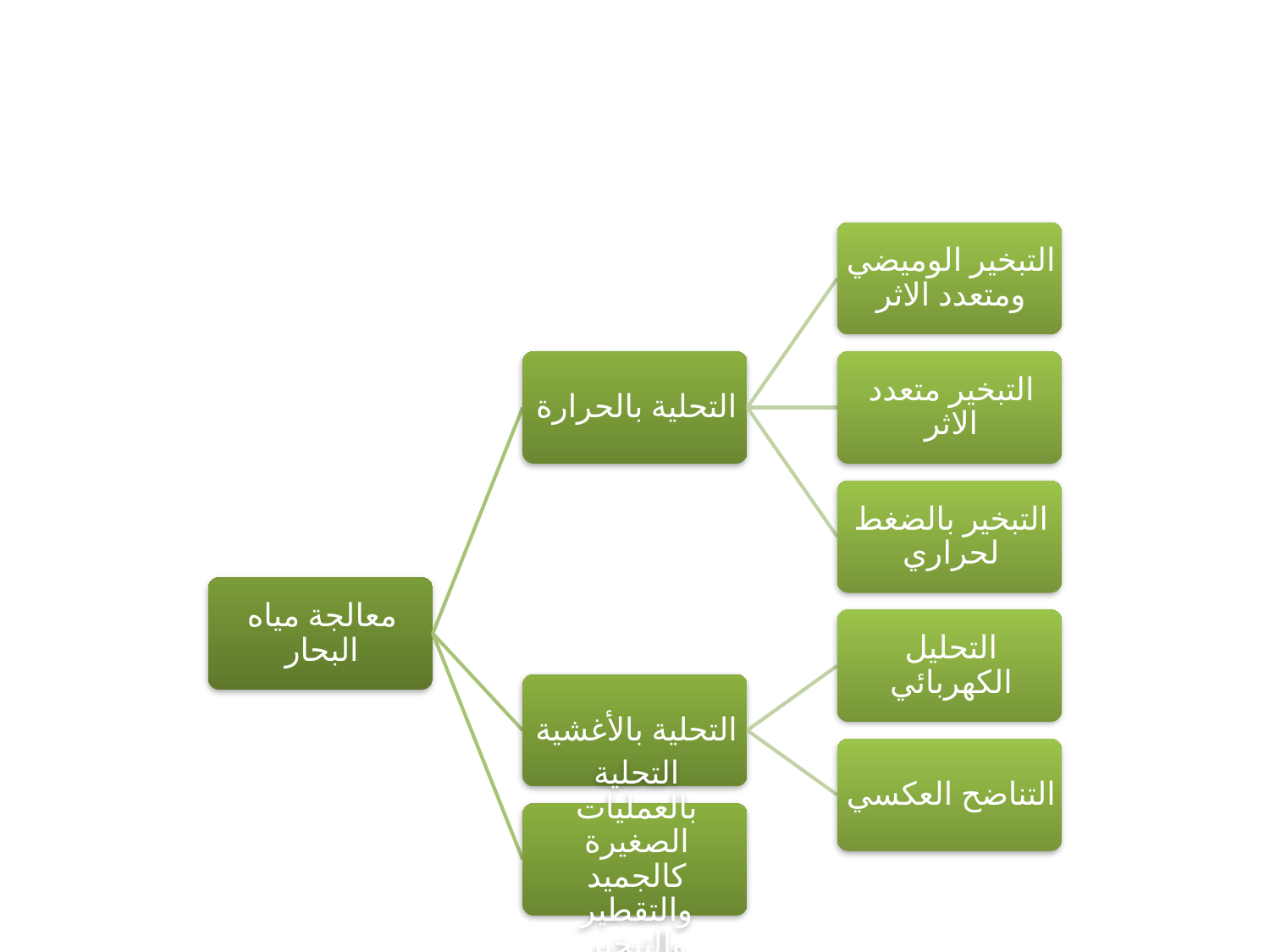

#
معالجة مياه البحار

التحلية بالحرارة

التبخير الوميضي ومتعدد الاثر

التبخير متعدد الاثر

التبخير بالضغط لحراري

التحلية بالأغشية

التحليل الكهربائي

التناضح العكسي

التحلية بالعمليات الصغيرة كالجميد والتقطير والتبخير